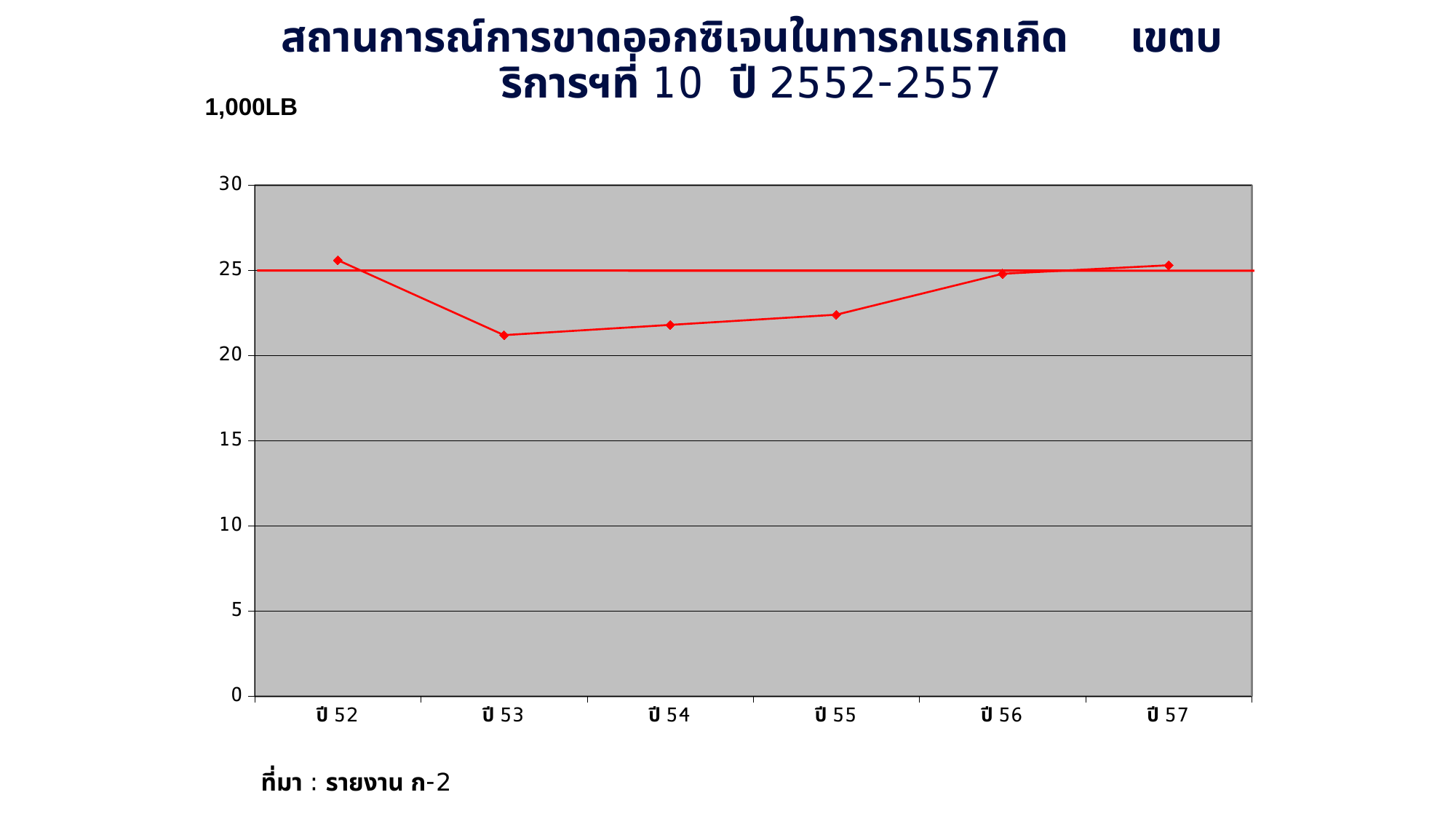

สถานการณ์การขาดออกซิเจนในทารกแรกเกิด     เขตบริการฯที่ 10  ปี 2552-2557
1,000LB

### Chart

| Category | BA |
|---|---|
| ปี 52 | 25.6 |
| ปี 53 | 21.2 |
| ปี 54 | 21.8 |
| ปี 55 | 22.4 |
| ปี 56 | 24.8 |
| ปี 57 | 25.3 |
ที่มา : รายงาน ก-2